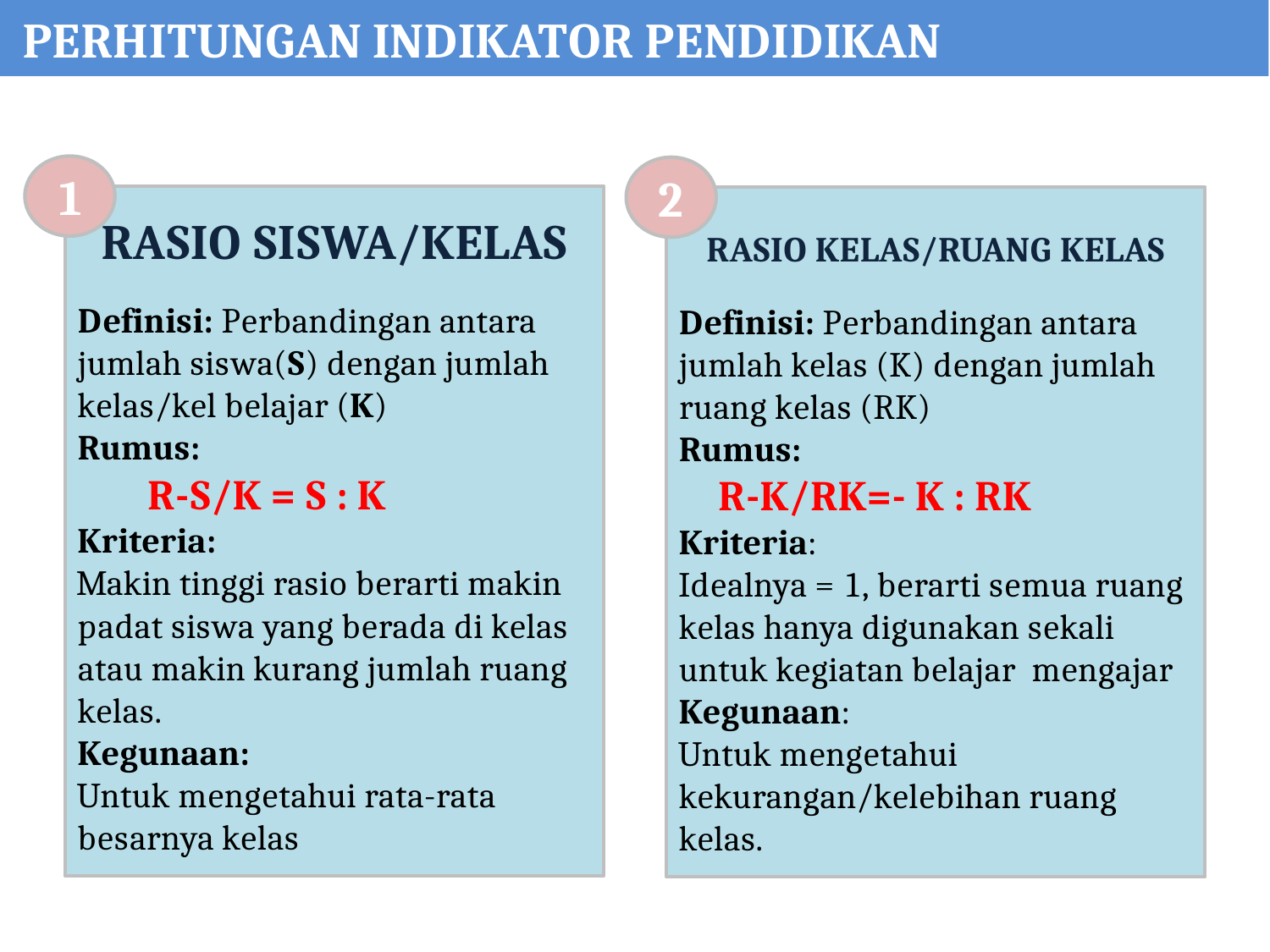

PERHITUNGAN INDIKATOR PENDIDIKAN
1
2

Definisi: Perbandingan antara jumlah siswa(S) dengan jumlah kelas/kel belajar (K)
Rumus:
          R-S/K = S : K
Kriteria:
Makin tinggi rasio berarti makin padat siswa yang berada di kelas atau makin kurang jumlah ruang kelas.
Kegunaan:
Untuk mengetahui rata-rata besarnya kelas

Definisi: Perbandingan antara jumlah kelas (K) dengan jumlah ruang kelas (RK)
Rumus:
     R-K/RK=- K : RK
Kriteria:
Idealnya = 1, berarti semua ruang kelas hanya digunakan sekali untuk kegiatan belajar  mengajar
Kegunaan:
Untuk mengetahui kekurangan/kelebihan ruang kelas.
RASIO SISWA/KELAS
RASIO KELAS/RUANG KELAS